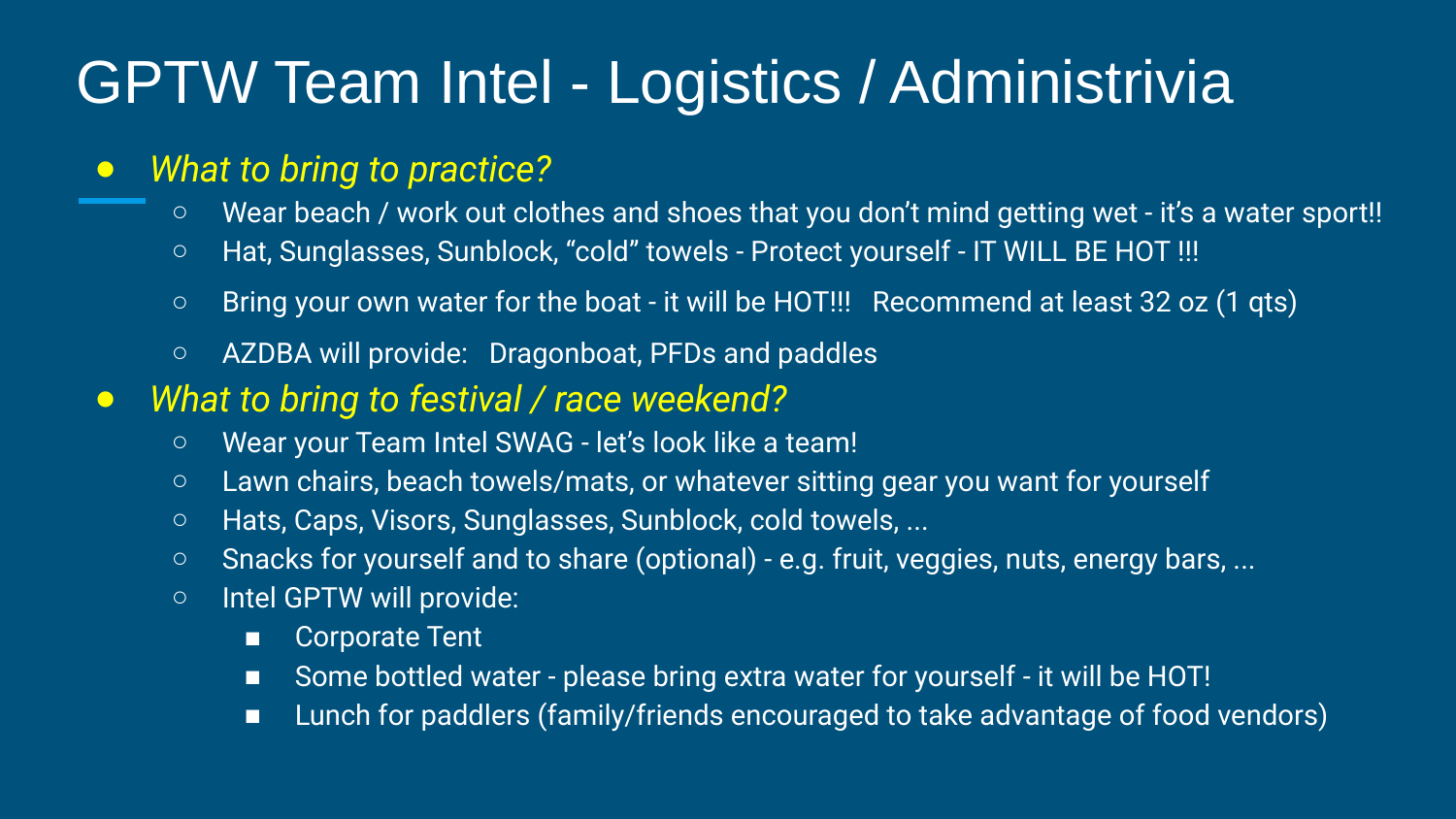

# GPTW Team Intel - Logistics / Administrivia
What to bring to practice?
Wear beach / work out clothes and shoes that you don’t mind getting wet - it’s a water sport!!
Hat, Sunglasses, Sunblock, “cold” towels - Protect yourself - IT WILL BE HOT !!!
Bring your own water for the boat - it will be HOT!!!   Recommend at least 32 oz (1 qts)
AZDBA will provide:   Dragonboat, PFDs and paddles
What to bring to festival / race weekend?
Wear your Team Intel SWAG - let’s look like a team!
Lawn chairs, beach towels/mats, or whatever sitting gear you want for yourself
Hats, Caps, Visors, Sunglasses, Sunblock, cold towels, ...
Snacks for yourself and to share (optional) - e.g. fruit, veggies, nuts, energy bars, ...
Intel GPTW will provide:
Corporate Tent
Some bottled water - please bring extra water for yourself - it will be HOT!
Lunch for paddlers (family/friends encouraged to take advantage of food vendors)